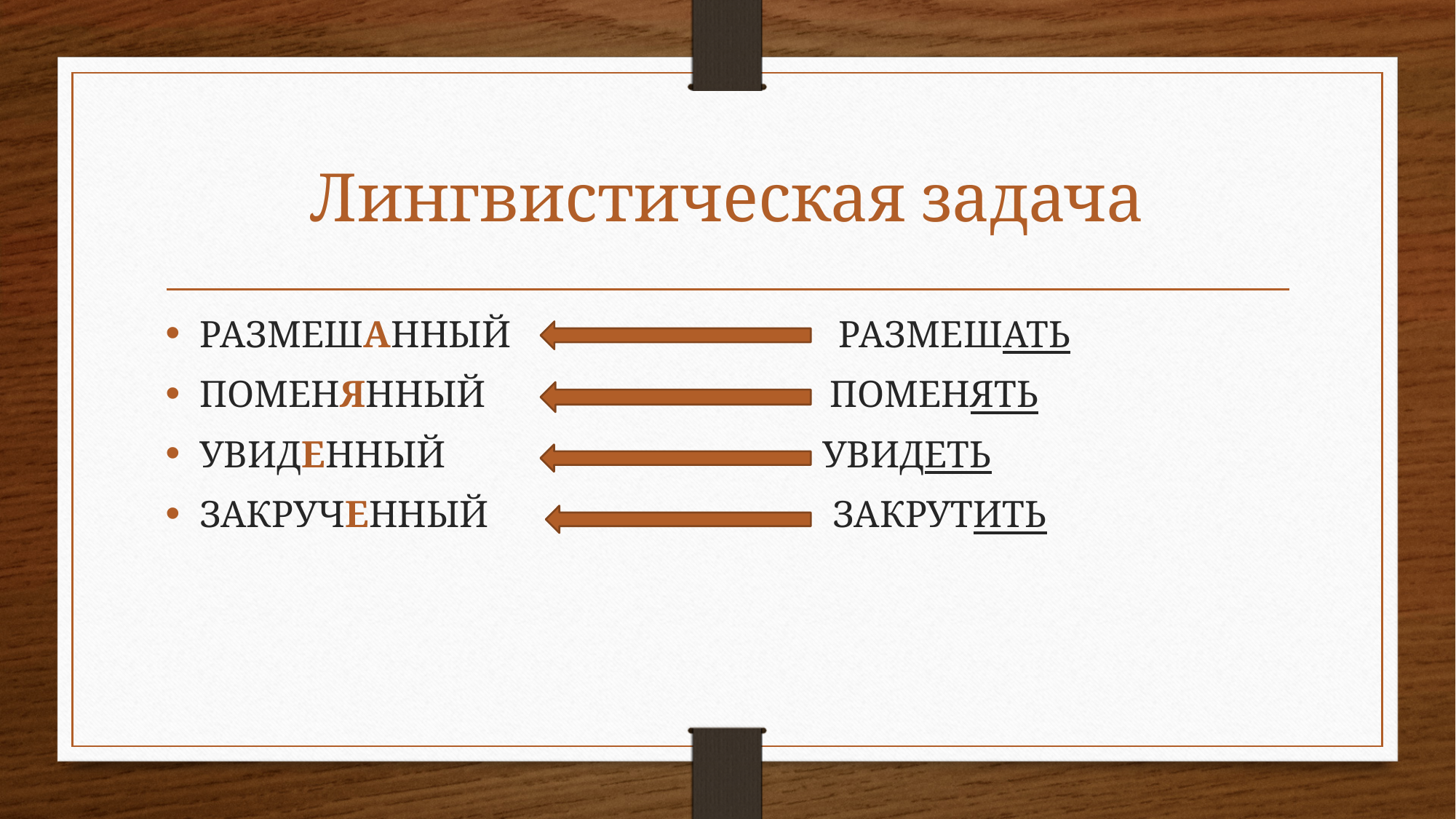

# Лингвистическая задача
РАЗМЕШАННЫЙ                                        РАЗМЕШАТЬ
ПОМЕНЯННЫЙ                                          ПОМЕНЯТЬ
УВИДЕННЫЙ                                              УВИДЕТЬ
ЗАКРУЧЕННЫЙ                                          ЗАКРУТИТЬ